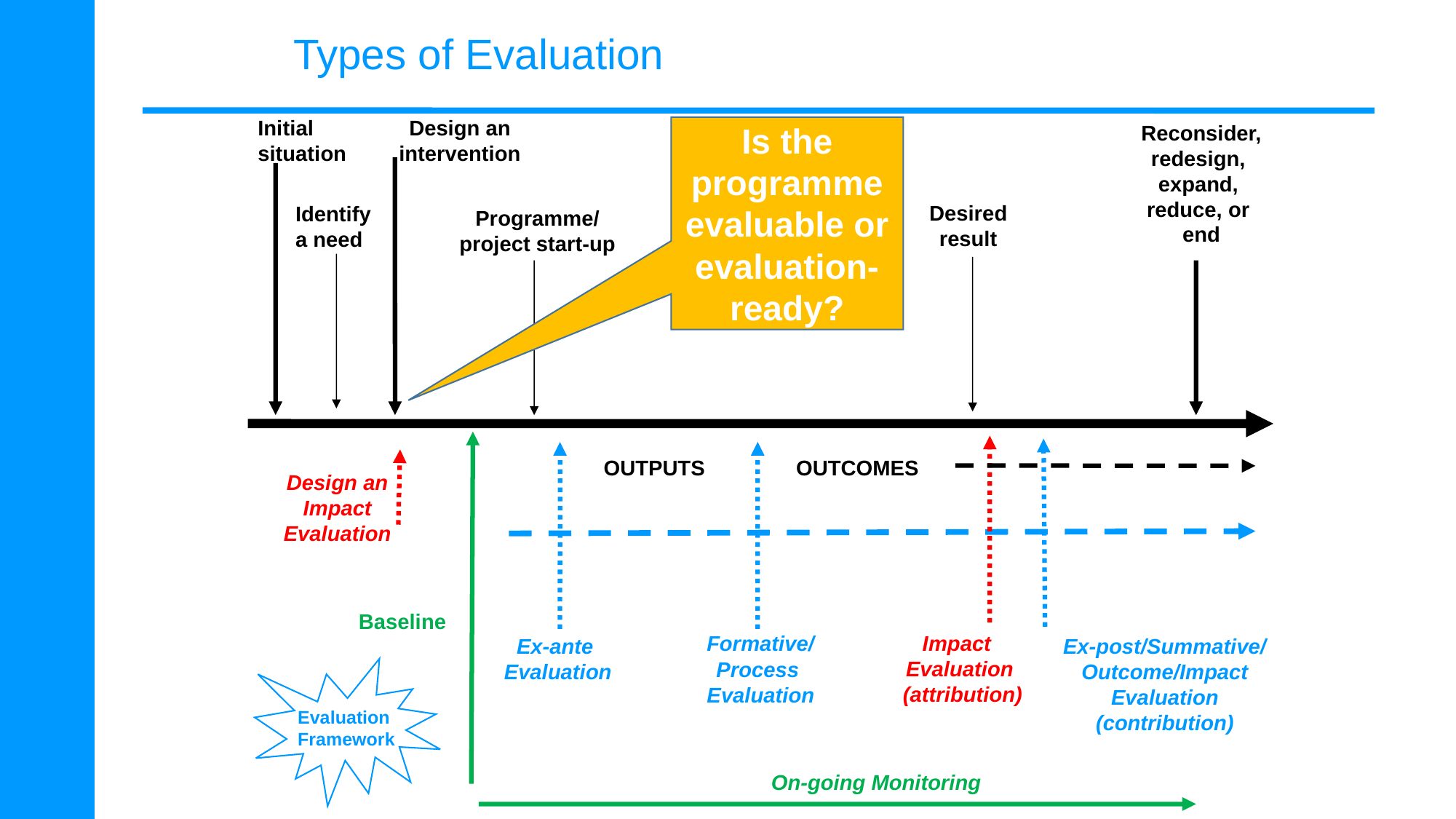

# Types of Evaluation
Initial
situation
Design an
intervention

Identify
a need

Reconsider,
redesign,
expand,
reduce, or
end
Is the programme evaluable or evaluation-ready?
Desired
result
Programme/
project start-up

Baseline

OUTPUTS
OUTCOMES
Design an
Impact
Evaluation

Impact
Evaluation
 (attribution)
Formative/
Process
Evaluation
Ex-ante
Evaluation
Ex-post/Summative/
Outcome/Impact
Evaluation
(contribution)
Evaluation
Framework
On-going Monitoring